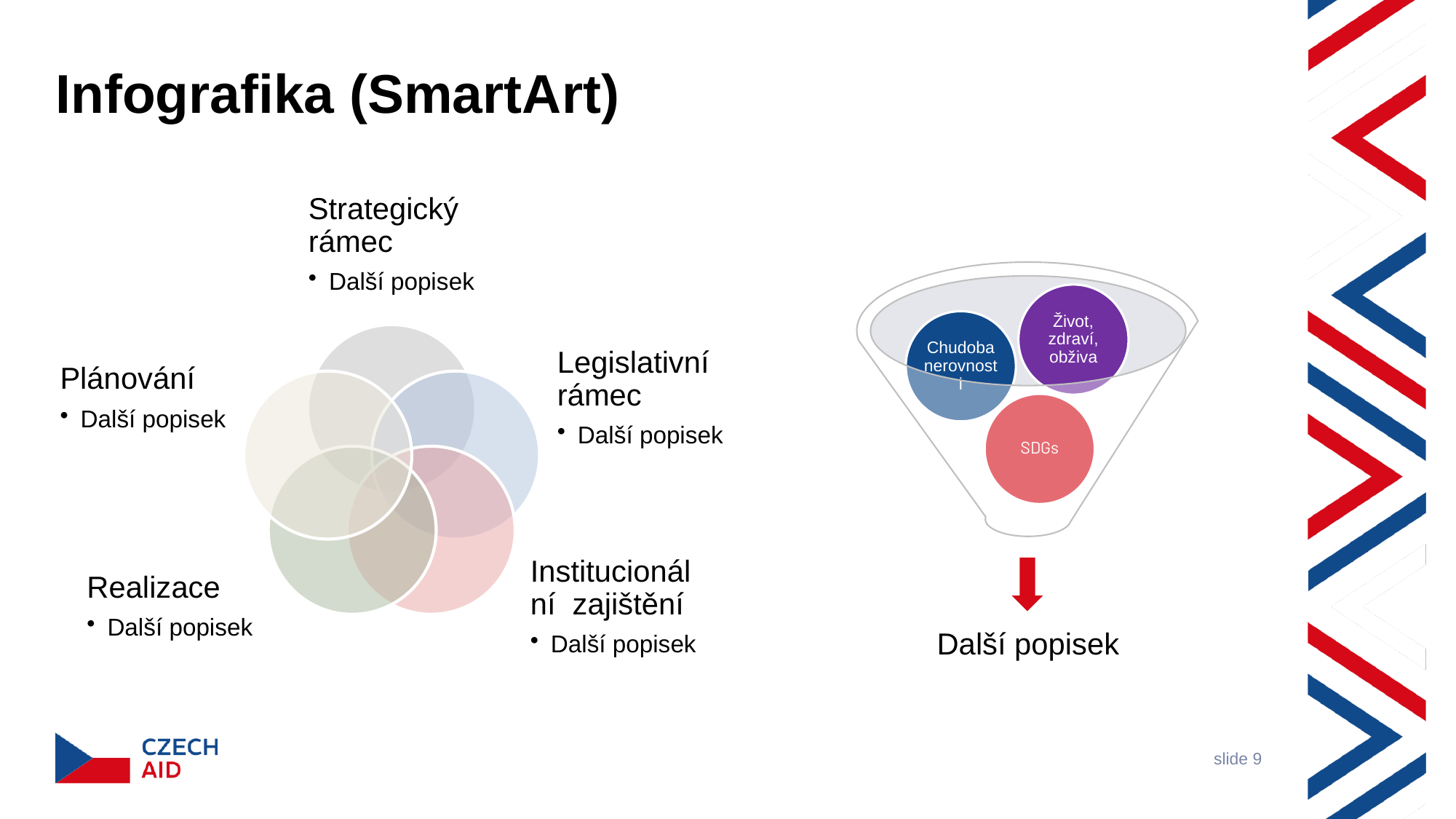

# Infografika (SmartArt)
Strategický rámec
Další popisek
Legislativní rámec
Další popisek
Institucionální  zajištění
Další popisek
Realizace
Další popisek
Plánování
Další popisek
Další popisek
SDGs
Chudoba nerovnosti
Život, zdraví, obživa
slide 9